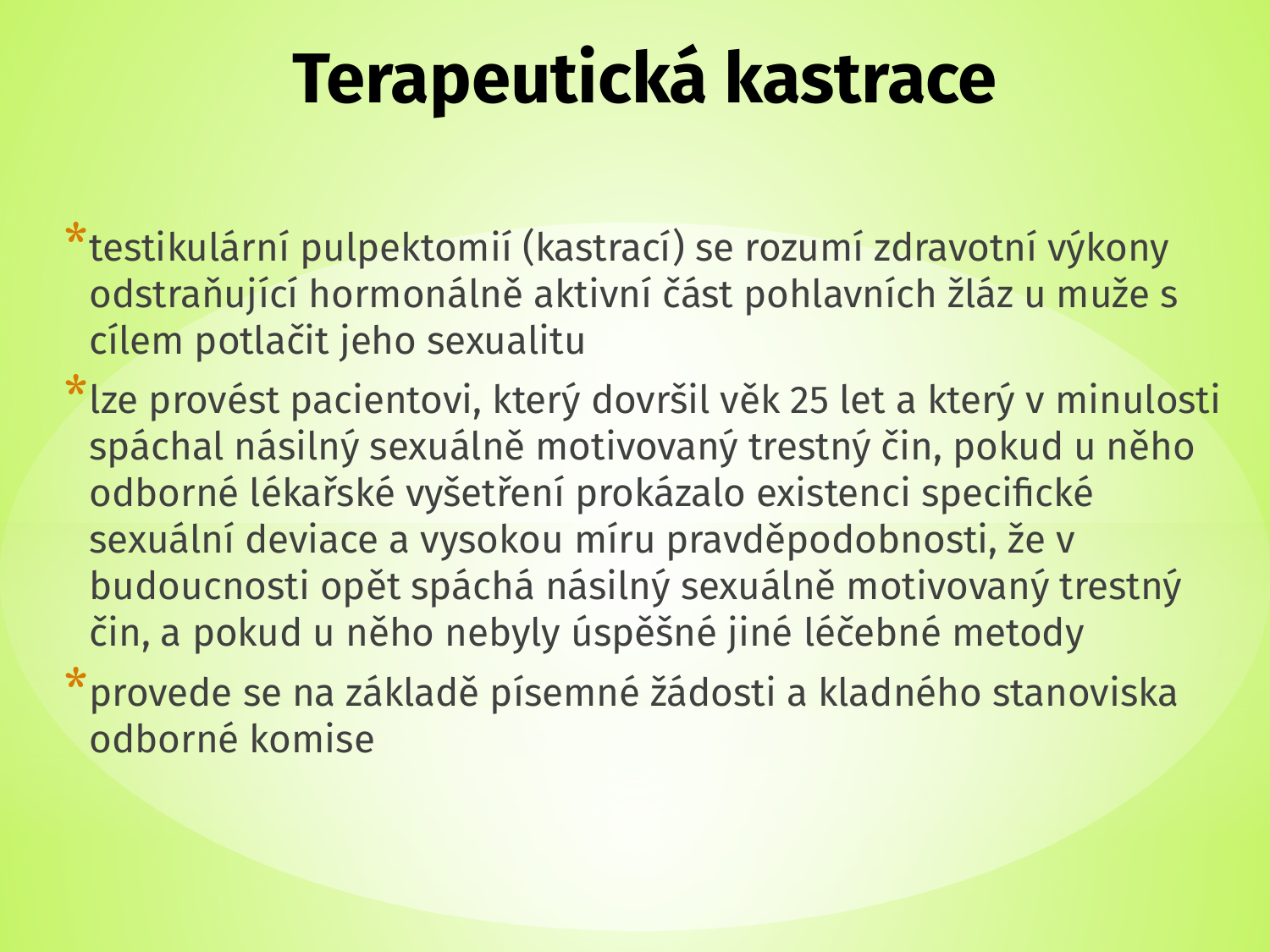

# Terapeutická kastrace
testikulární pulpektomií (kastrací) se rozumí zdravotní výkony odstraňující hormonálně aktivní část pohlavních žláz u muže s cílem potlačit jeho sexualitu
lze provést pacientovi, který dovršil věk 25 let a který v minulosti spáchal násilný sexuálně motivovaný trestný čin, pokud u něho odborné lékařské vyšetření prokázalo existenci specifické sexuální deviace a vysokou míru pravděpodobnosti, že v budoucnosti opět spáchá násilný sexuálně motivovaný trestný čin, a pokud u něho nebyly úspěšné jiné léčebné metody
provede se na základě písemné žádosti a kladného stanoviska odborné komise